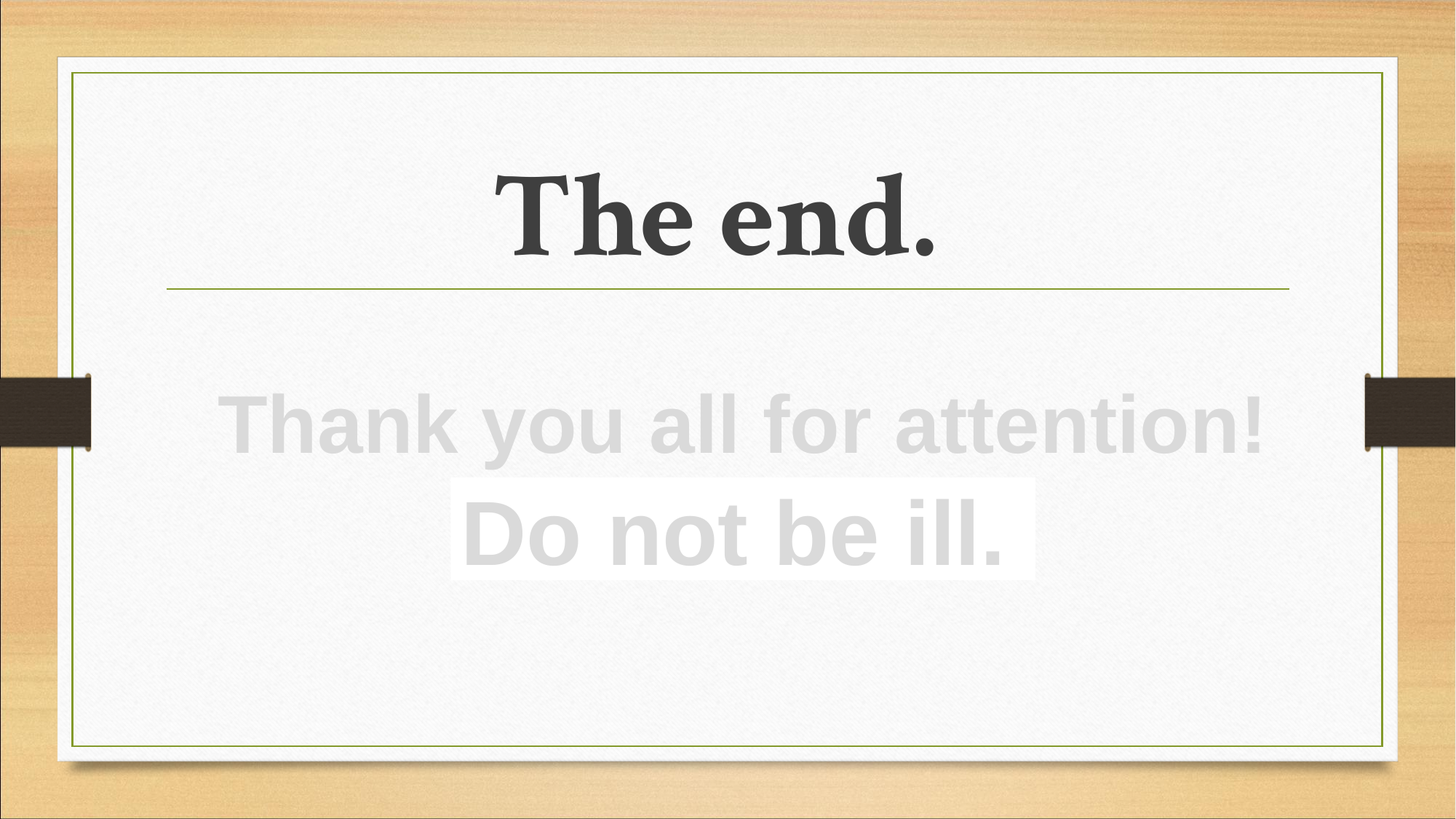

The end.
Thank you all for attention!
Do not be ill.